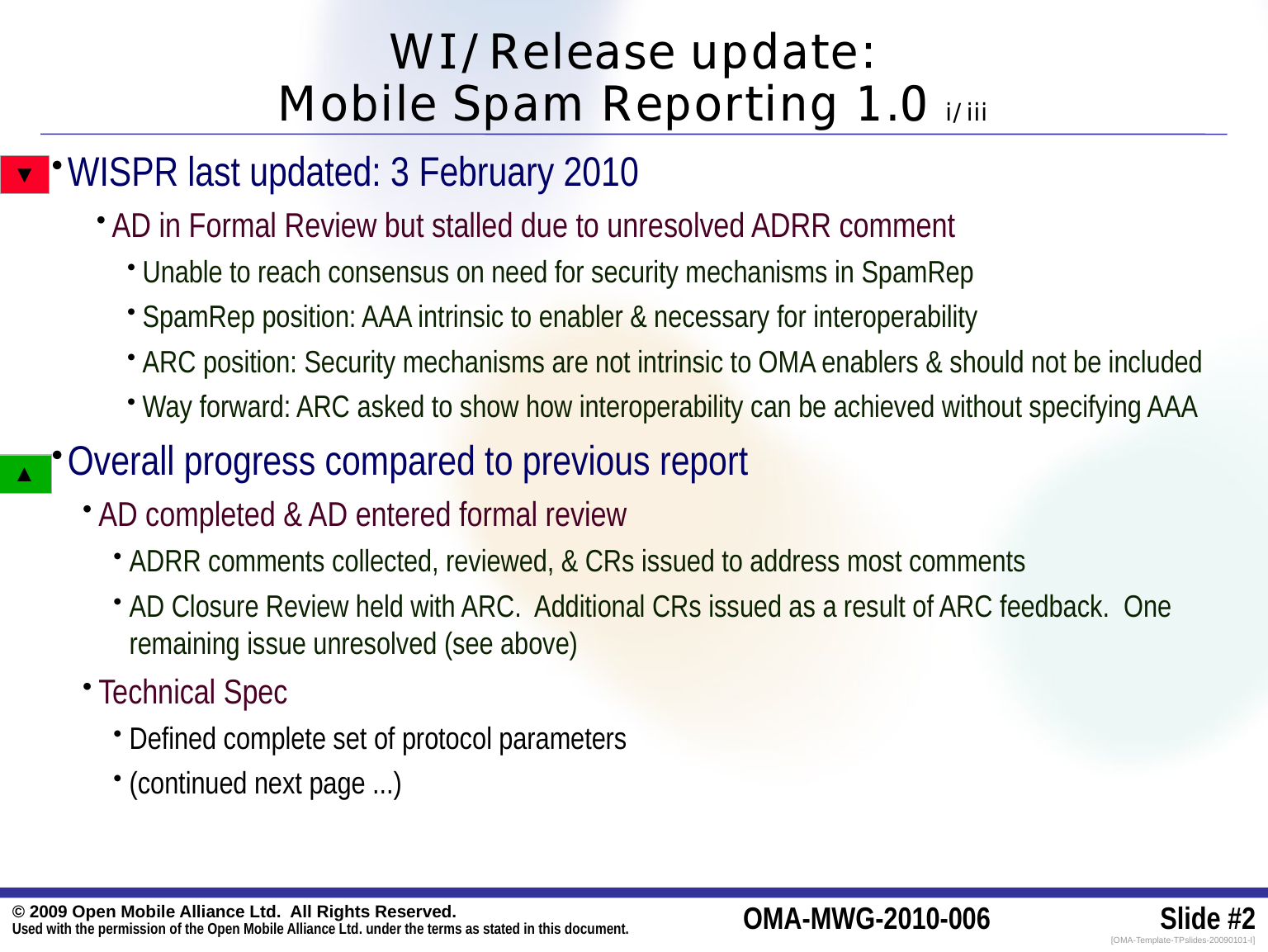

# WI/Release update: Mobile Spam Reporting 1.0 i/iii
WISPR last updated: 3 February 2010
AD in Formal Review but stalled due to unresolved ADRR comment
Unable to reach consensus on need for security mechanisms in SpamRep
SpamRep position: AAA intrinsic to enabler & necessary for interoperability
ARC position: Security mechanisms are not intrinsic to OMA enablers & should not be included
Way forward: ARC asked to show how interoperability can be achieved without specifying AAA
Overall progress compared to previous report
AD completed & AD entered formal review
ADRR comments collected, reviewed, & CRs issued to address most comments
AD Closure Review held with ARC.  Additional CRs issued as a result of ARC feedback.  One remaining issue unresolved (see above)
Technical Spec
Defined complete set of protocol parameters
(continued next page ...)

▼
▲